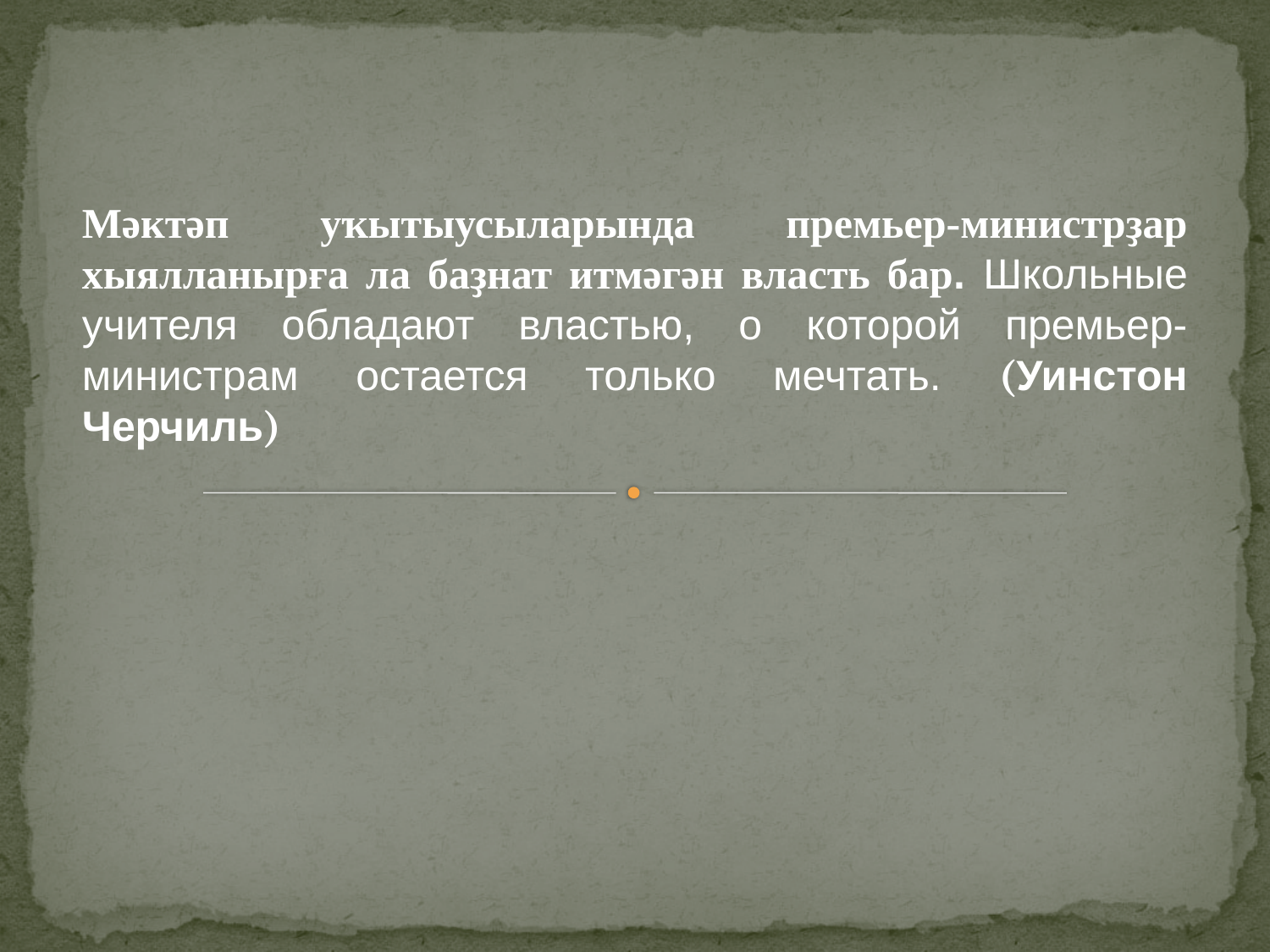

Мәктәп уҡытыусыларында премьер-министрҙар хыялланырға ла баҙнат итмәгән власть бар. Школьные учителя обладают властью, о которой премьер-министрам остается только мечтать. (Уинстон Черчиль)